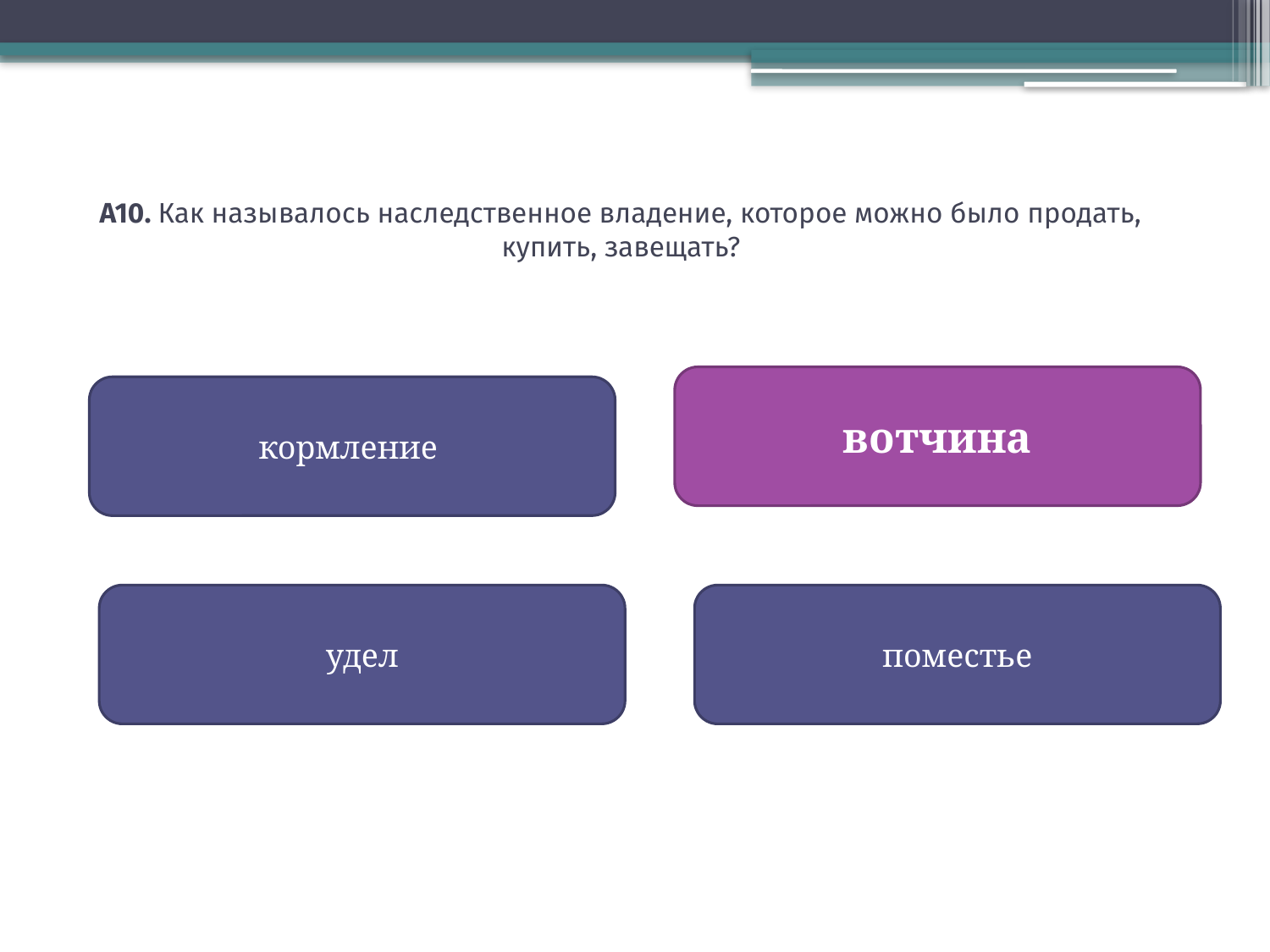

# А10. Как называлось наследственное владение, которое можно было продать, купить, завещать?
вотчина
кормление
удел
поместье